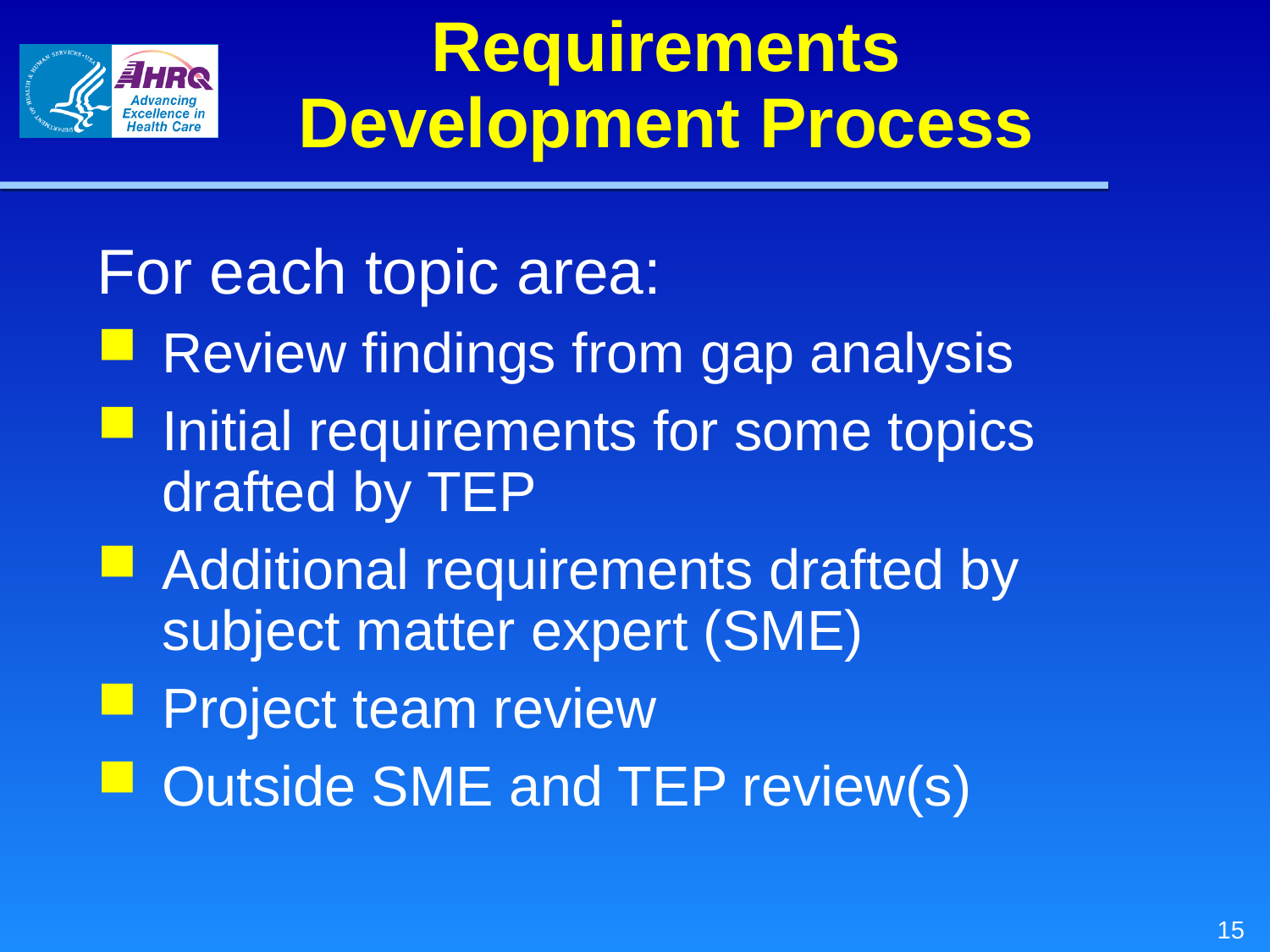

# Requirements Development Process
For each topic area:
Review findings from gap analysis
Initial requirements for some topics drafted by TEP
Additional requirements drafted by subject matter expert (SME)
Project team review
Outside SME and TEP review(s)
15